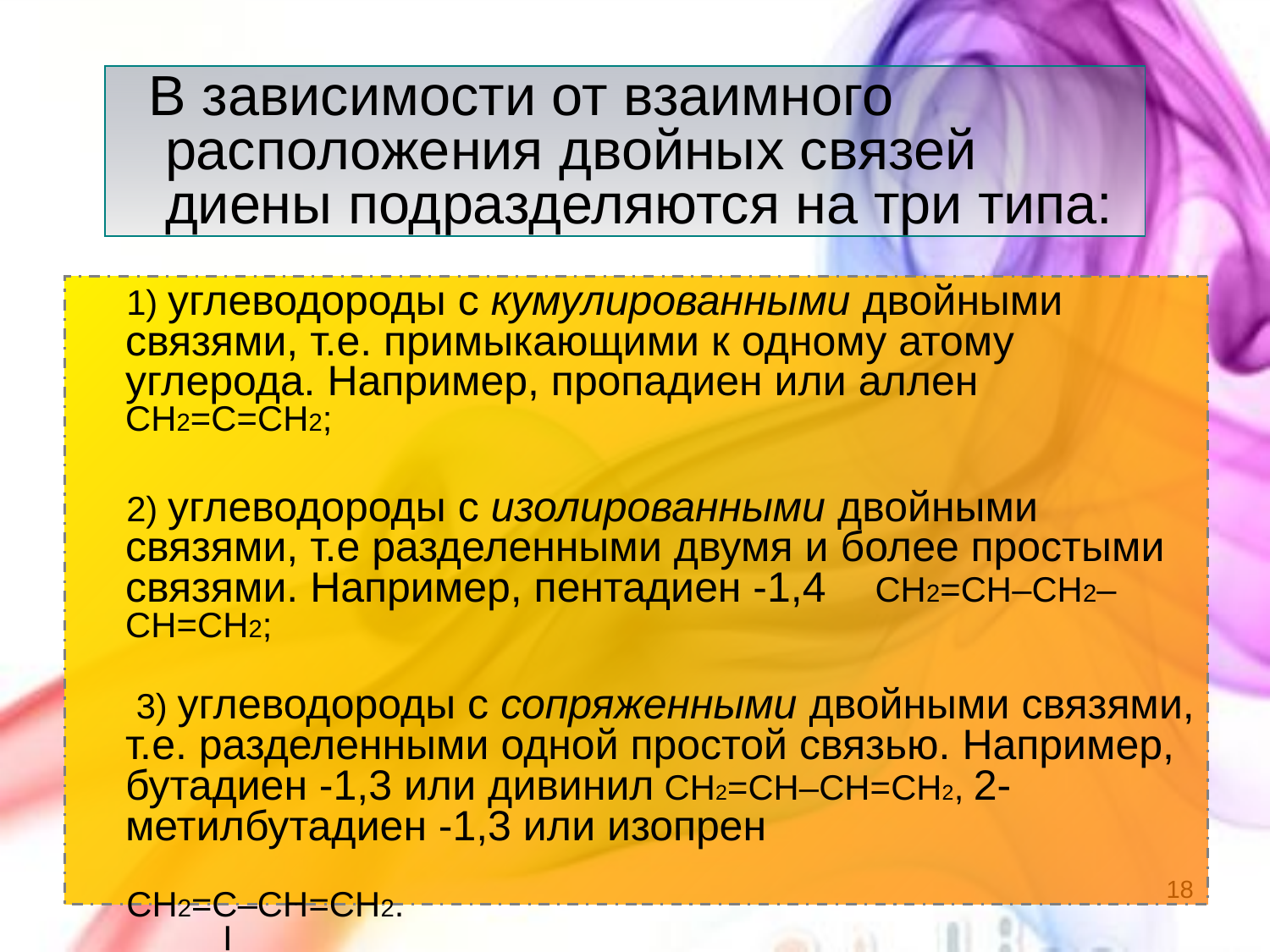

В зависимости от взаимного расположения двойных связей диены подразделяются на три типа:

     1) углеводороды с кумулированными двойными связями, т.е. примыкающими к одному атому углерода. Например, пропадиен или аллен    CH2=C=CH2;
     2) углеводороды с изолированными двойными связями, т.е разделенными двумя и более простыми связями. Например, пентадиен -1,4     CH2=CH–CH2–CH=CH2;
      3) углеводороды с сопряженными двойными связями, т.е. разделенными одной простой связью. Например, бутадиен -1,3 или дивинил CH2=CH–CH=CH2, 2-метилбутадиен -1,3 или изопрен
     CH2=С–CH=CH2.
          I
         CH3

18